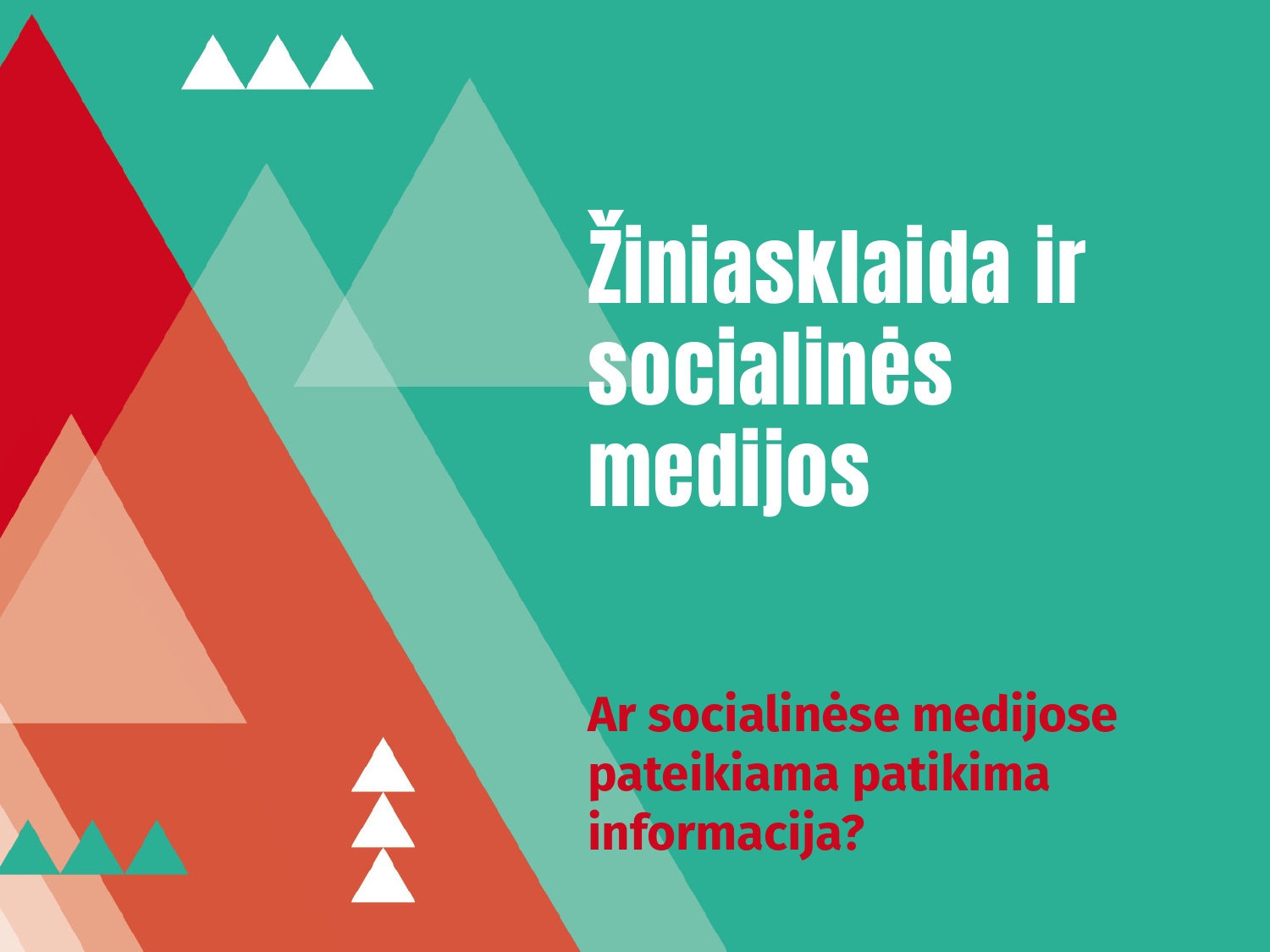

# Žiniasklaida ir socialinės medijos
Ar socialinėse medijose pateikiama patikima informacija?